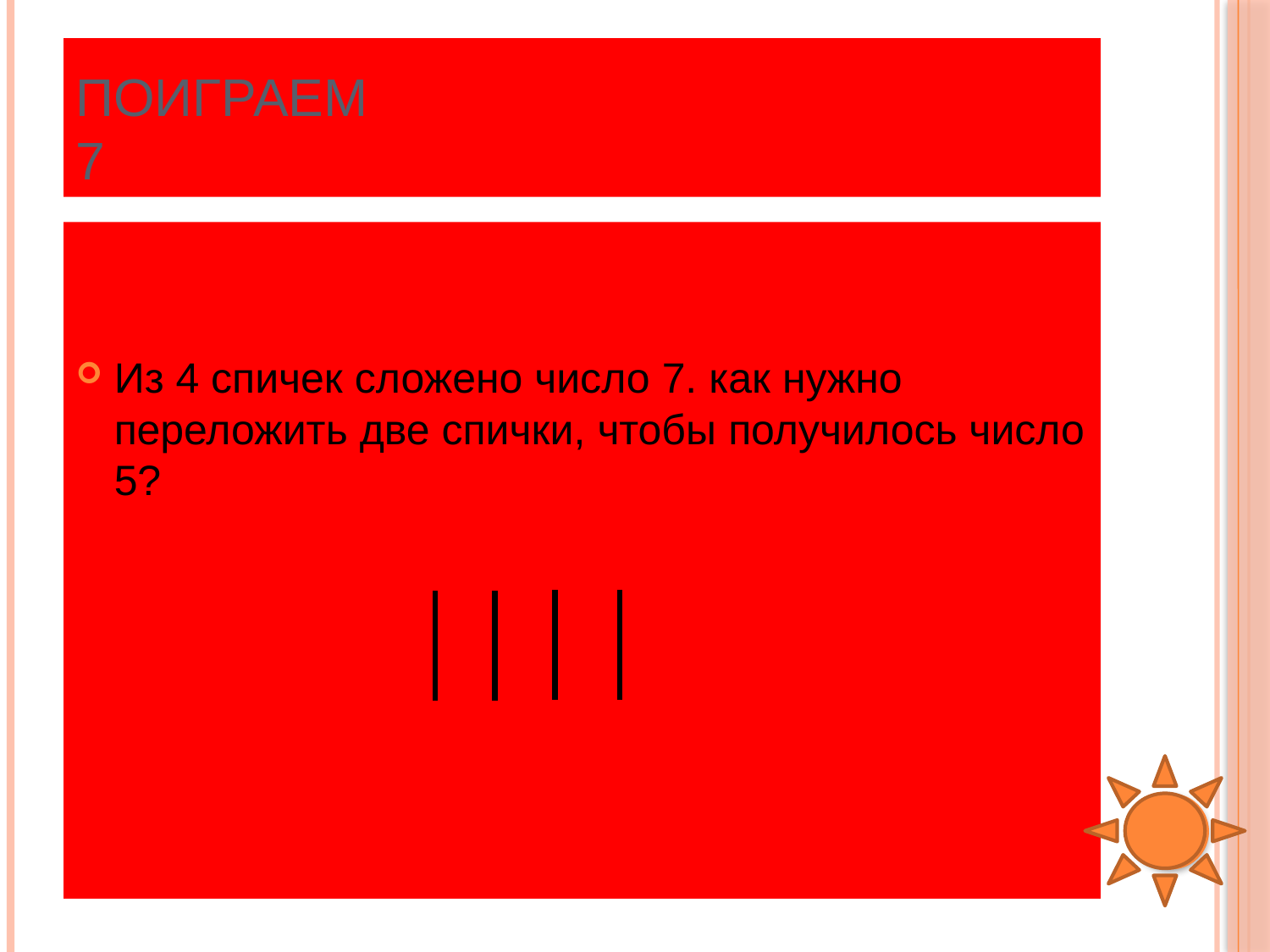

# Поиграем                                                7

Из 4 спичек сложено число 7. как нужно переложить две спички, чтобы получилось число 5?